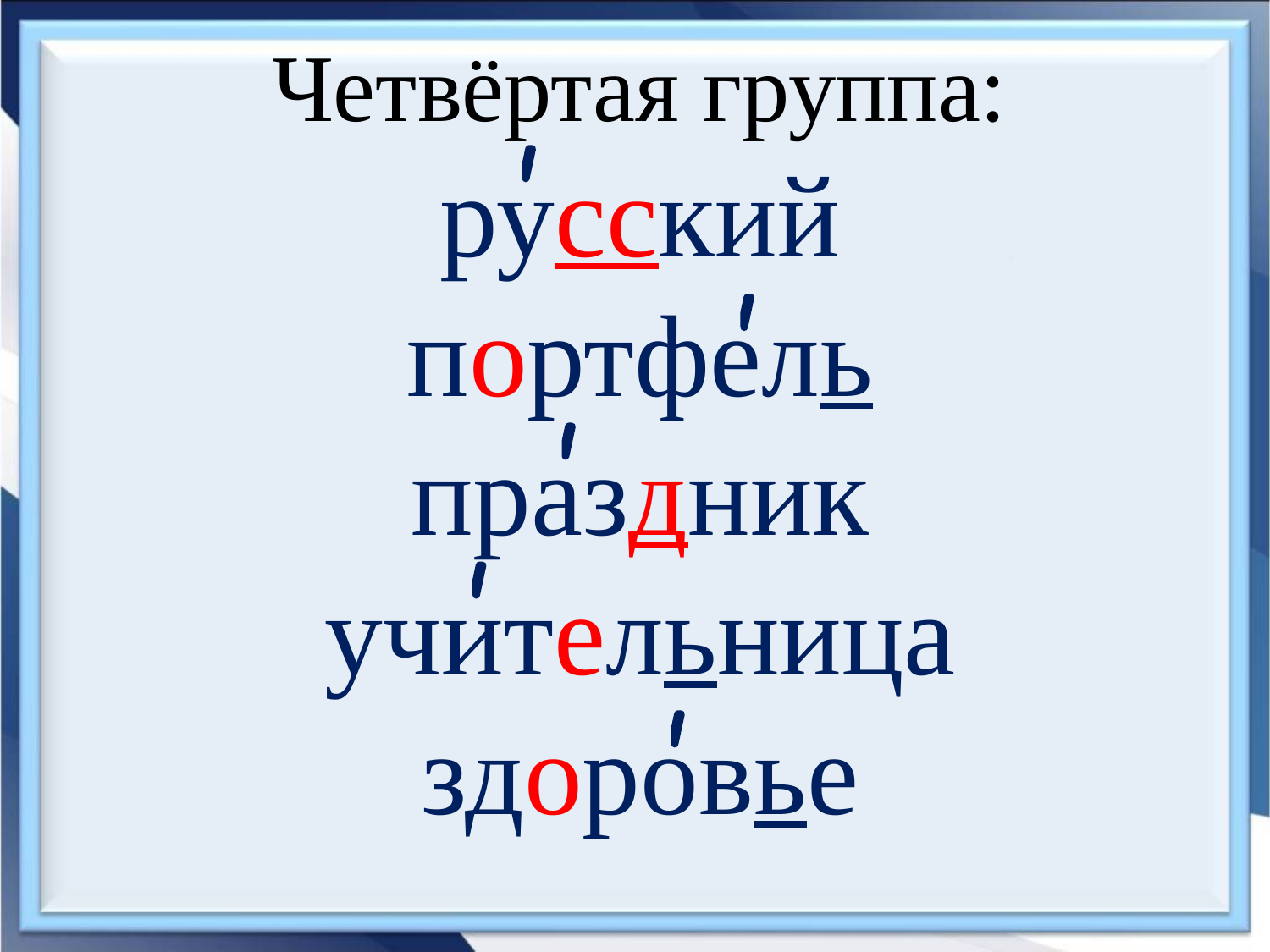

Четвёртая группа:
русский
портфель
праздник
учительница
здоровье